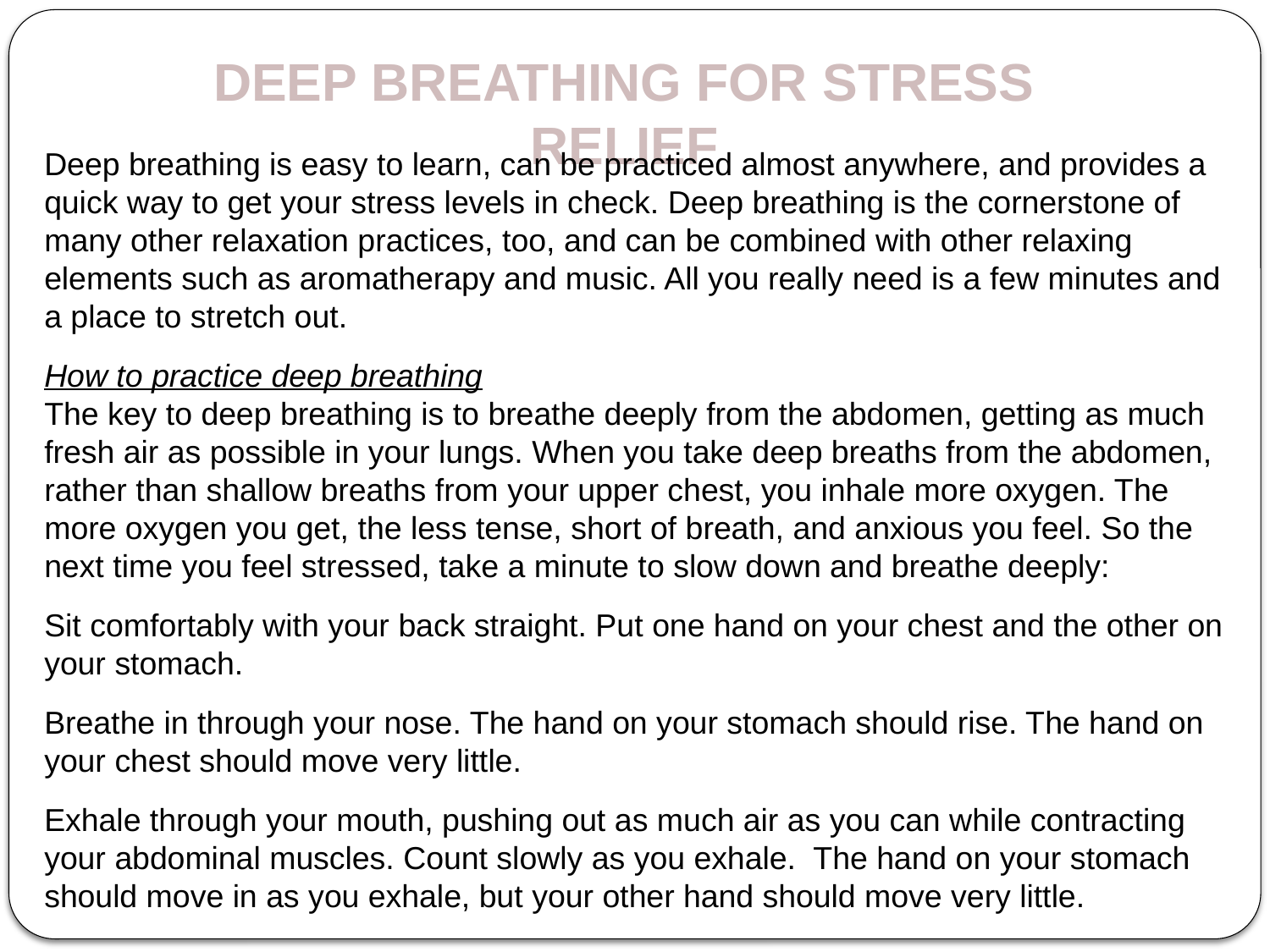

Deep breathing for stress relief
Deep breathing is easy to learn, can be practiced almost anywhere, and provides a quick way to get your stress levels in check. Deep breathing is the cornerstone of many other relaxation practices, too, and can be combined with other relaxing elements such as aromatherapy and music. All you really need is a few minutes and a place to stretch out.

How to practice deep breathing
The key to deep breathing is to breathe deeply from the abdomen, getting as much fresh air as possible in your lungs. When you take deep breaths from the abdomen, rather than shallow breaths from your upper chest, you inhale more oxygen. The more oxygen you get, the less tense, short of breath, and anxious you feel. So the next time you feel stressed, take a minute to slow down and breathe deeply:

Sit comfortably with your back straight. Put one hand on your chest and the other on your stomach.

Breathe in through your nose. The hand on your stomach should rise. The hand on your chest should move very little.

Exhale through your mouth, pushing out as much air as you can while contracting your abdominal muscles. Count slowly as you exhale.  The hand on your stomach should move in as you exhale, but your other hand should move very little.